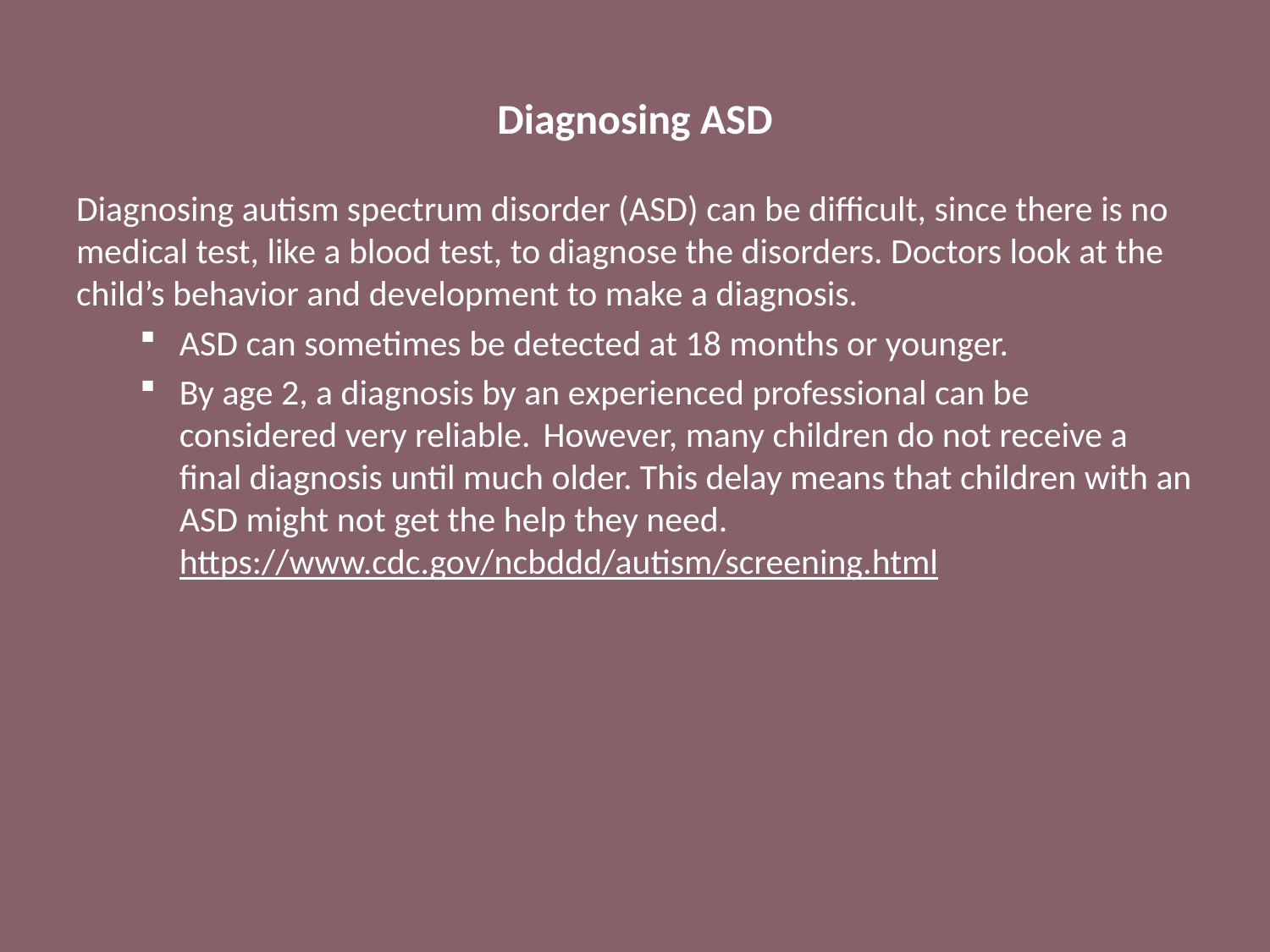

# Diagnosing ASD
Diagnosing autism spectrum disorder (ASD) can be difficult, since there is no medical test, like a blood test, to diagnose the disorders. Doctors look at the child’s behavior and development to make a diagnosis.
ASD can sometimes be detected at 18 months or younger.
By age 2, a diagnosis by an experienced professional can be considered very reliable.  However, many children do not receive a final diagnosis until much older. This delay means that children with an ASD might not get the help they need. https://www.cdc.gov/ncbddd/autism/screening.html